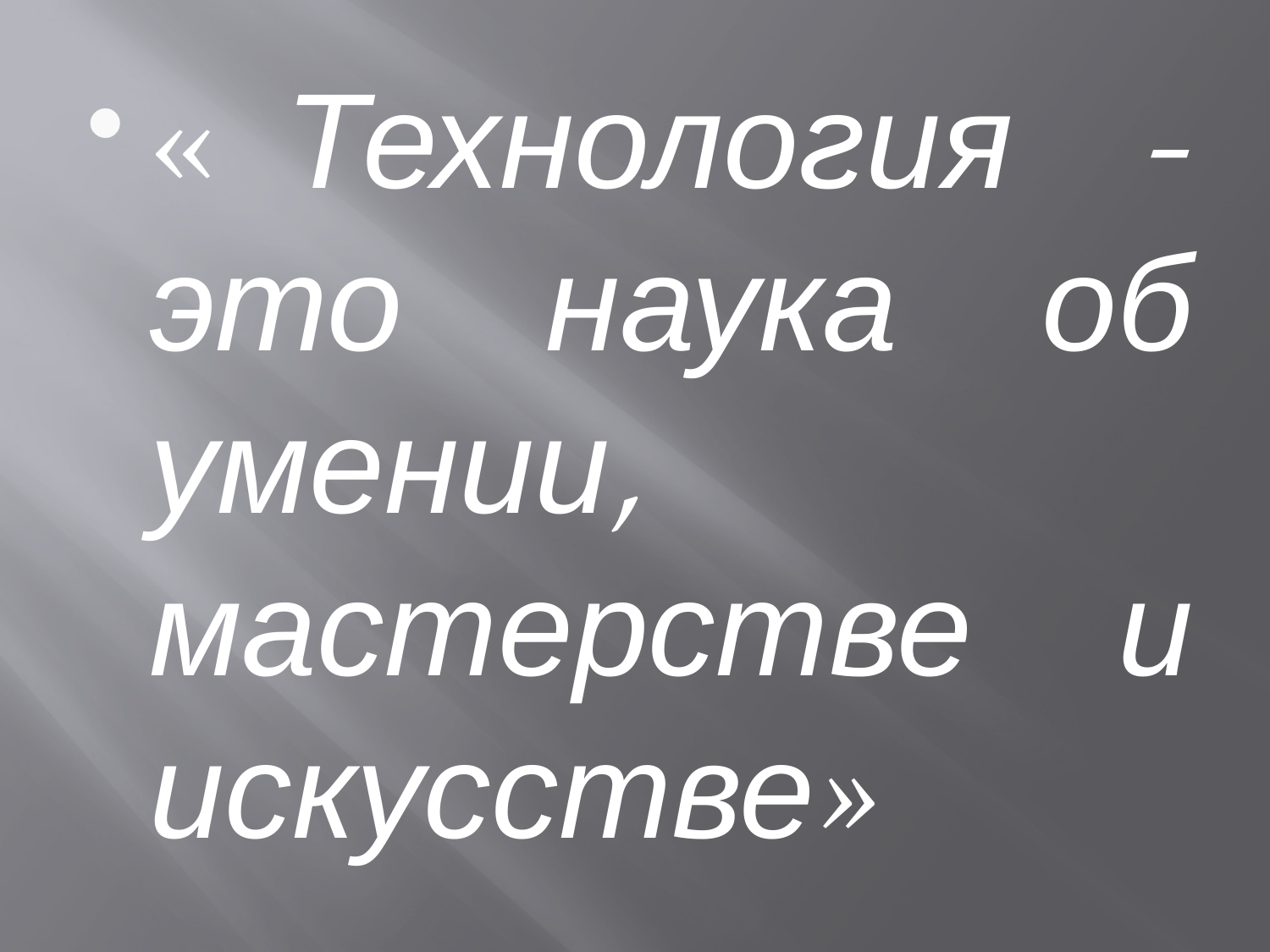

#
« Технология  - это наука об умении, мастерстве и искусстве»